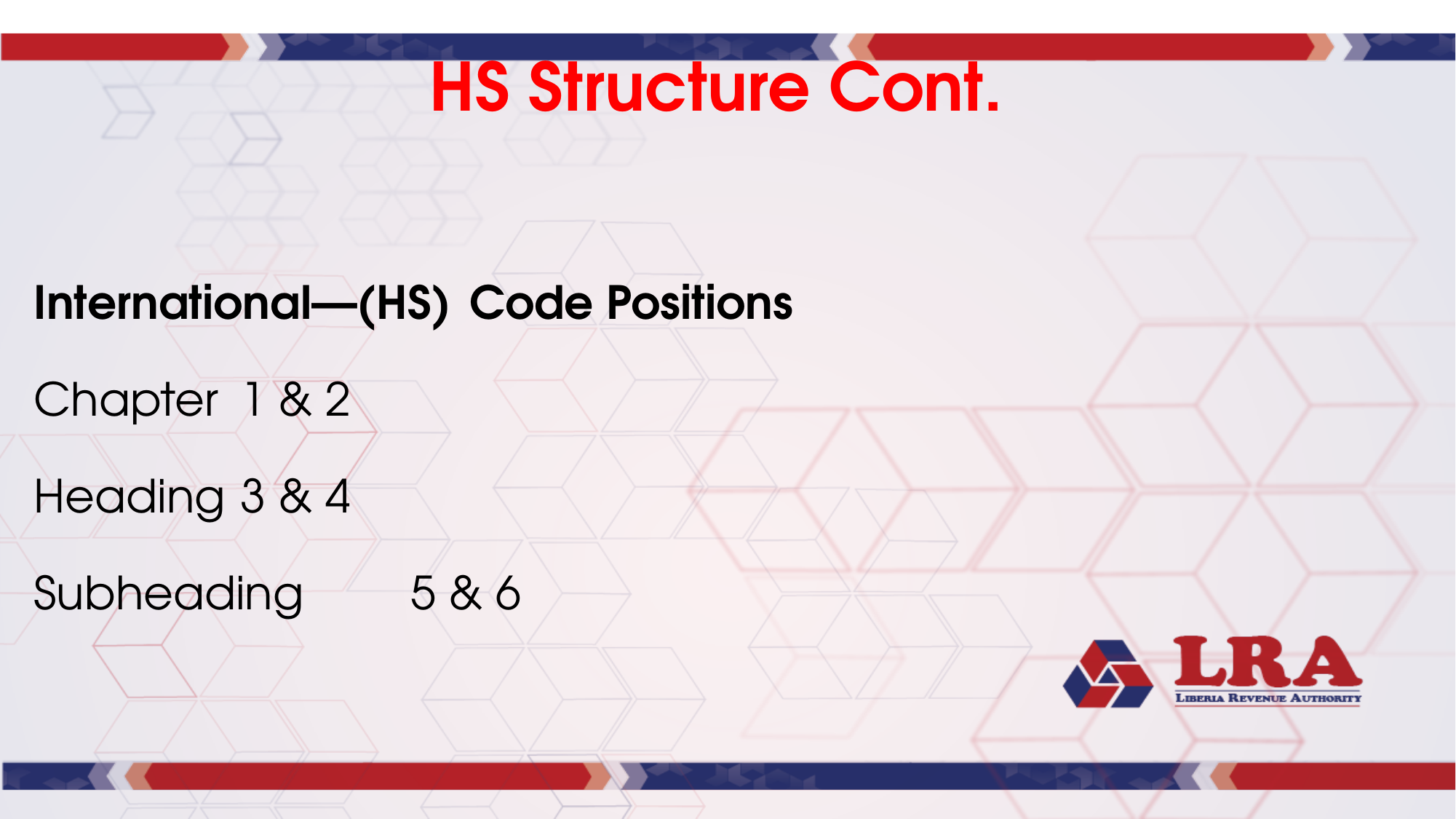

# HS Structure Cont.

International—(HS)				Code Positions
Chapter						1 & 2
Heading						3 & 4
Subheading					        5 & 6